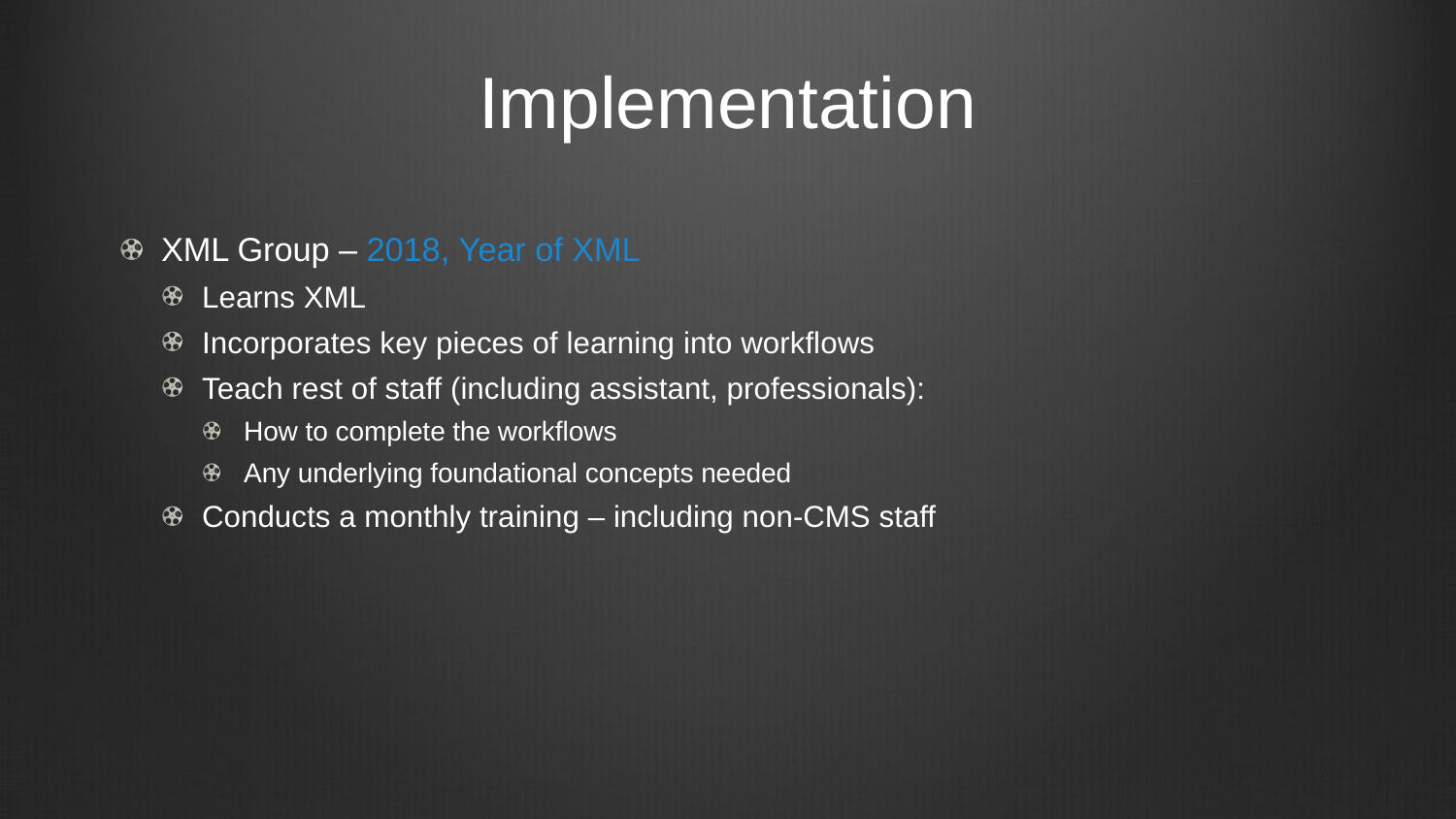

# Implementation
XML Group – 2018, Year of XML
Learns XML
Incorporates key pieces of learning into workflows
Teach rest of staff (including assistant, professionals):
How to complete the workflows
Any underlying foundational concepts needed
Conducts a monthly training – including non-CMS staff